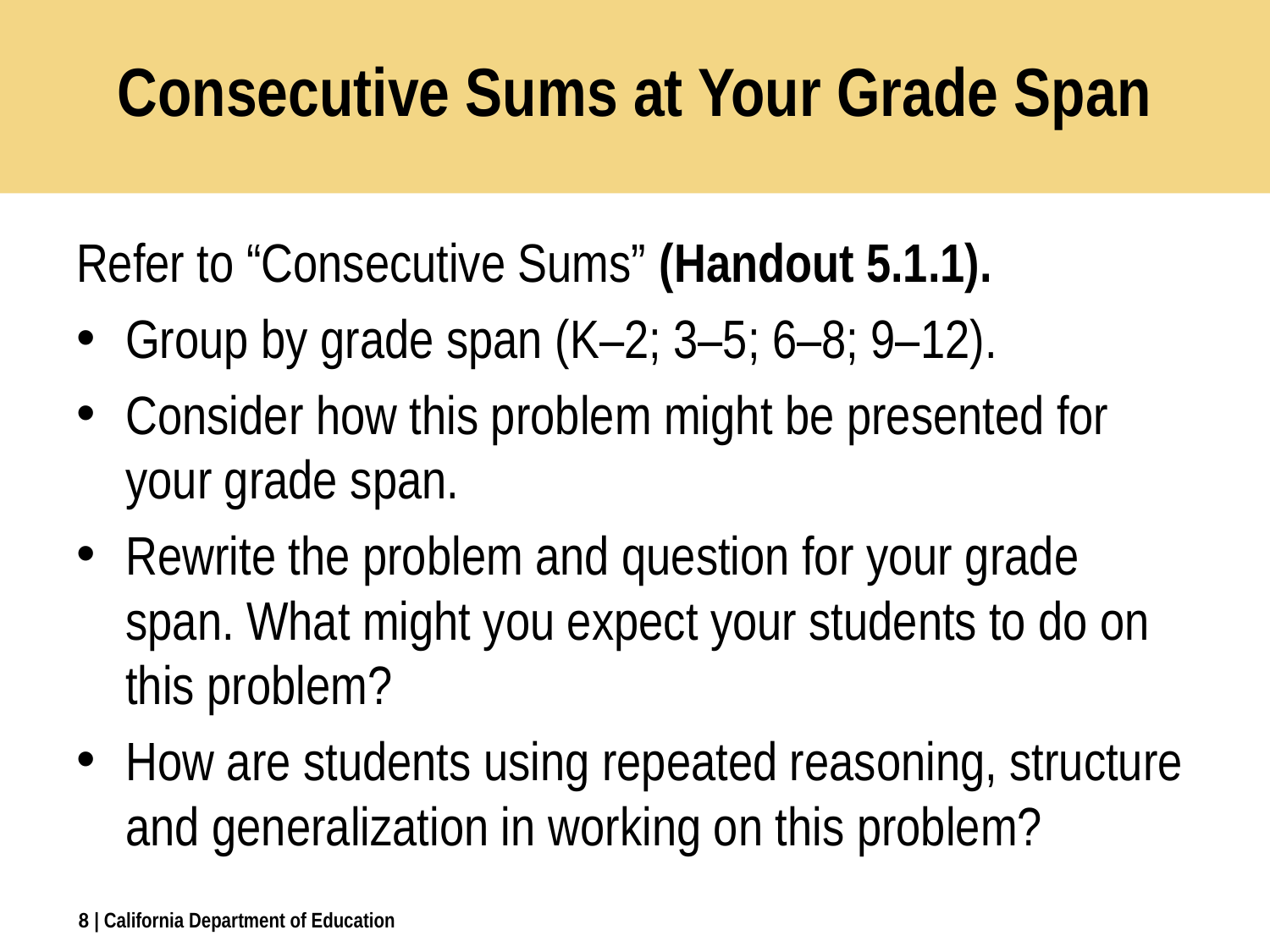

# Consecutive Sums at Your Grade Span
Refer to “Consecutive Sums” (Handout 5.1.1).
Group by grade span (K–2; 3–5; 6–8; 9–12).
Consider how this problem might be presented for your grade span.
Rewrite the problem and question for your grade span. What might you expect your students to do on this problem?
How are students using repeated reasoning, structure and generalization in working on this problem?
8
| California Department of Education